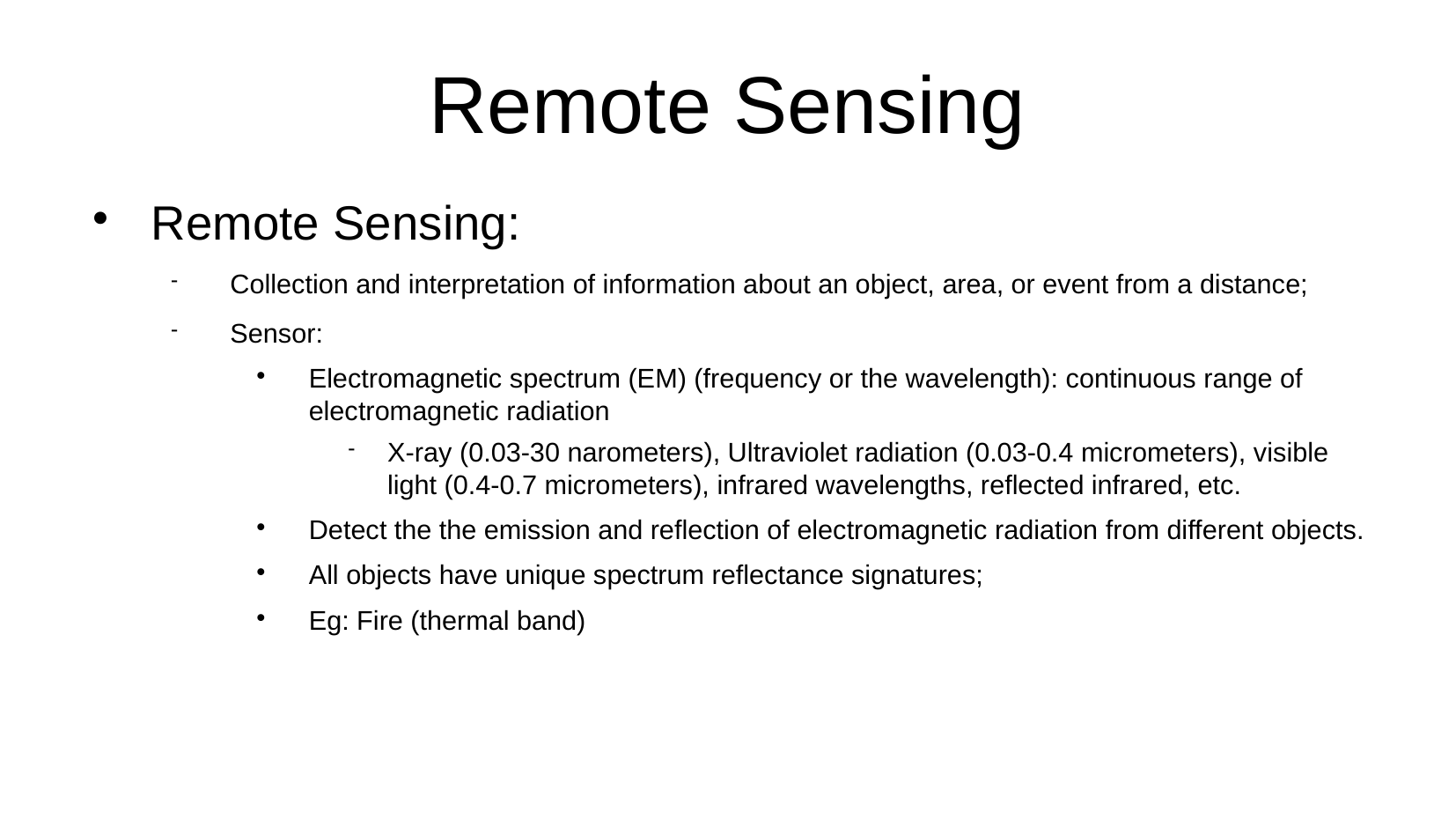

Remote Sensing
Remote Sensing:
Collection and interpretation of information about an object, area, or event from a distance;
Sensor:
Electromagnetic spectrum (EM) (frequency or the wavelength): continuous range of electromagnetic radiation
X-ray (0.03-30 narometers), Ultraviolet radiation (0.03-0.4 micrometers), visible light (0.4-0.7 micrometers), infrared wavelengths, reflected infrared, etc.
Detect the the emission and reflection of electromagnetic radiation from different objects.
All objects have unique spectrum reflectance signatures;
Eg: Fire (thermal band)